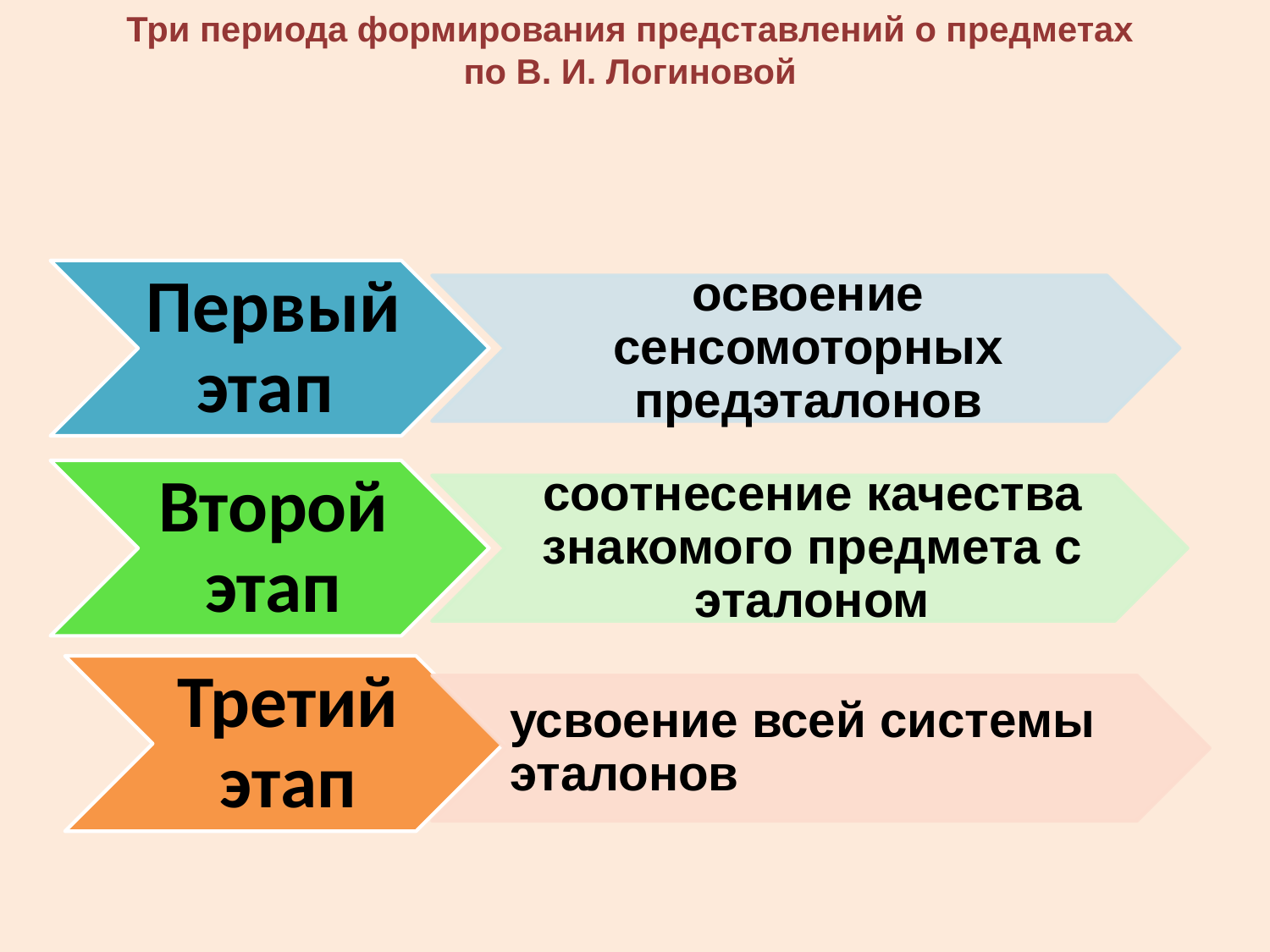

Три периода формирования представлений о предметах
по В. И. Логиновой
Первый этап
освоение сенсомоторных предэталонов
Второй этап
соотнесение качества знакомого предмета с эталоном
Третий этап
усвоение всей системы эталонов